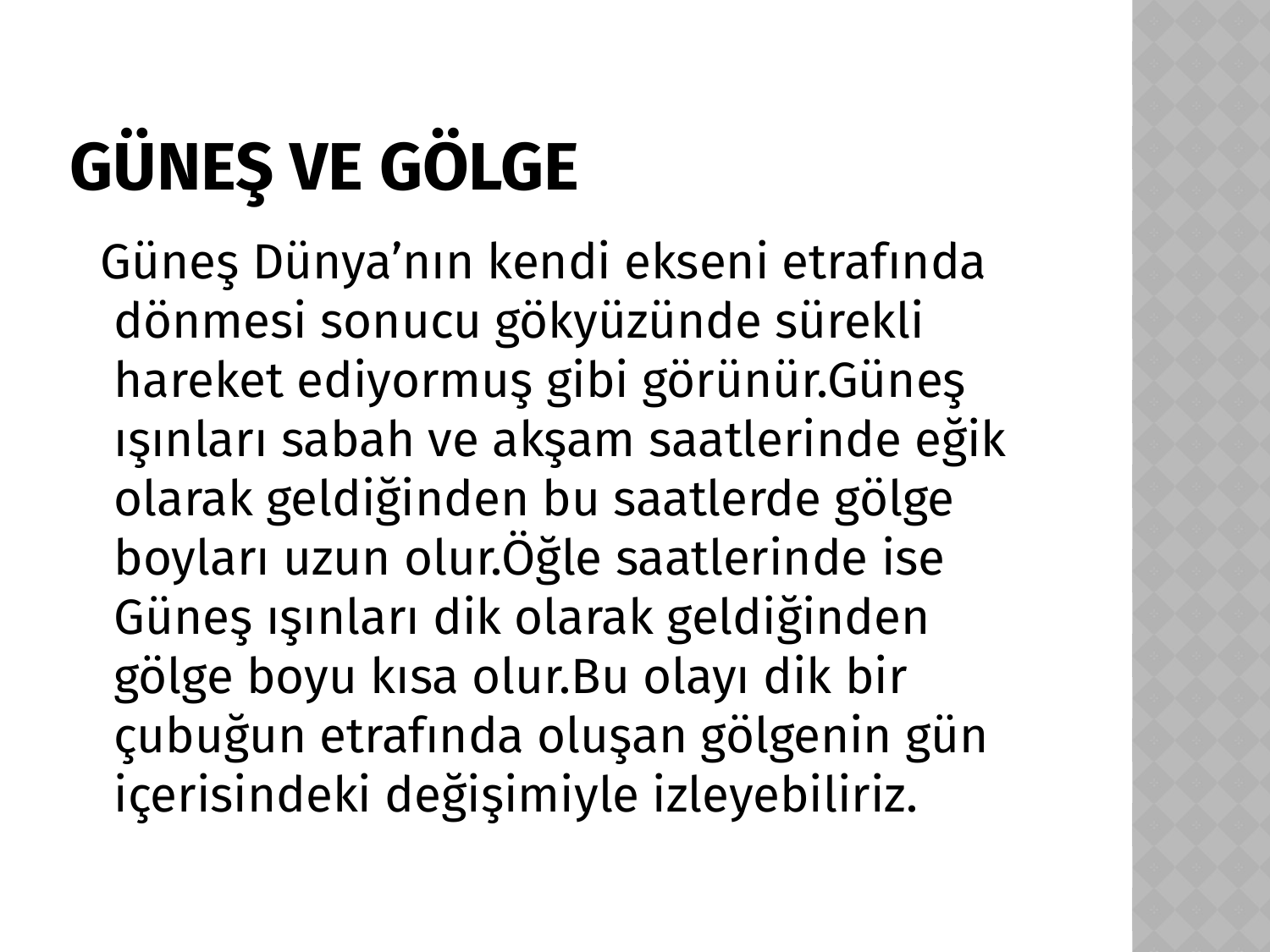

# GÜNEŞ VE GÖLGE
  Güneş Dünya’nın kendi ekseni etrafında dönmesi sonucu gökyüzünde sürekli hareket ediyormuş gibi görünür.Güneş ışınları sabah ve akşam saatlerinde eğik olarak geldiğinden bu saatlerde gölge boyları uzun olur.Öğle saatlerinde ise Güneş ışınları dik olarak geldiğinden gölge boyu kısa olur.Bu olayı dik bir çubuğun etrafında oluşan gölgenin gün içerisindeki değişimiyle izleyebiliriz.